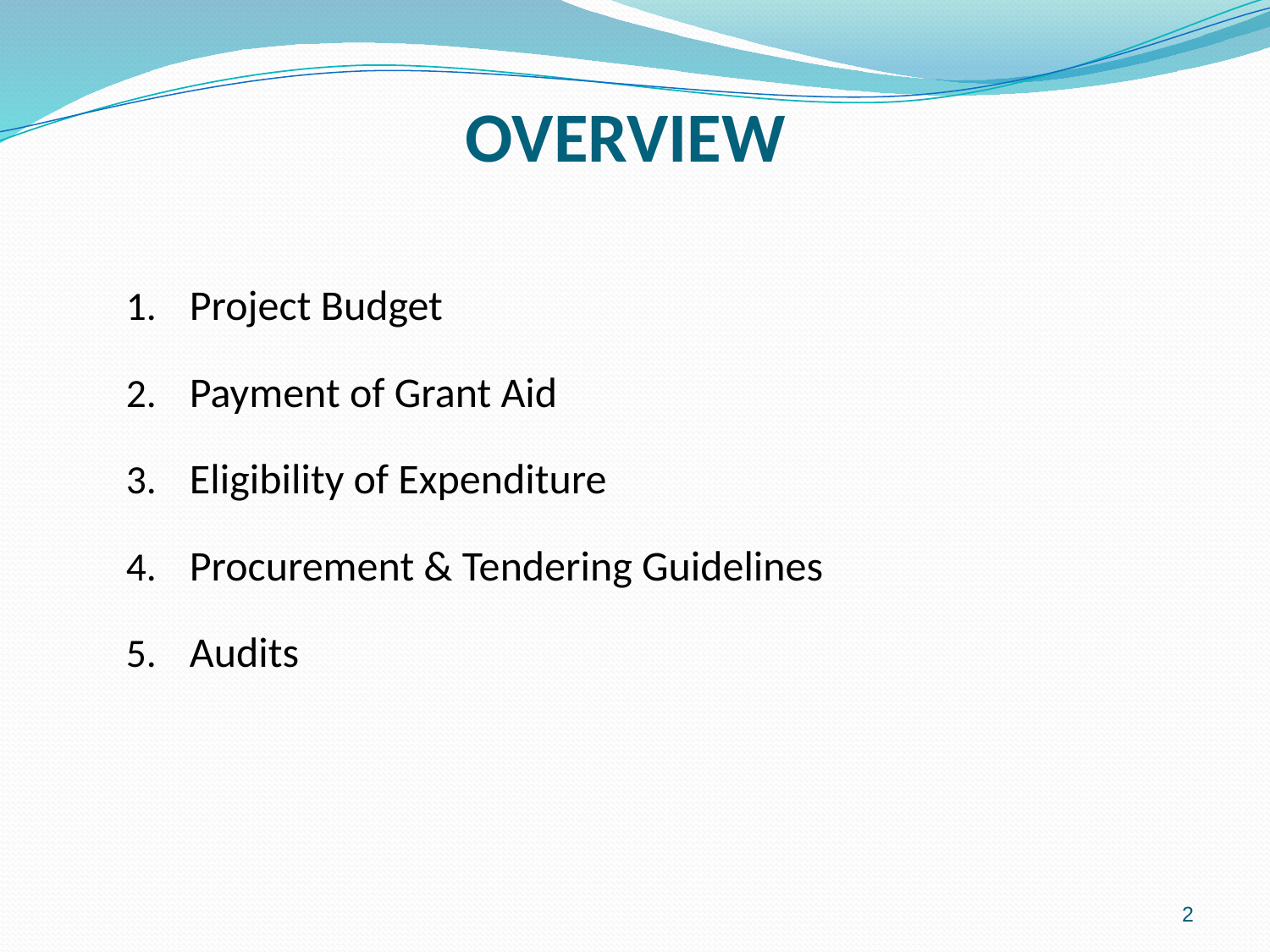

# OVERVIEW
Project Budget
Payment of Grant Aid
Eligibility of Expenditure
Procurement & Tendering Guidelines
Audits
2